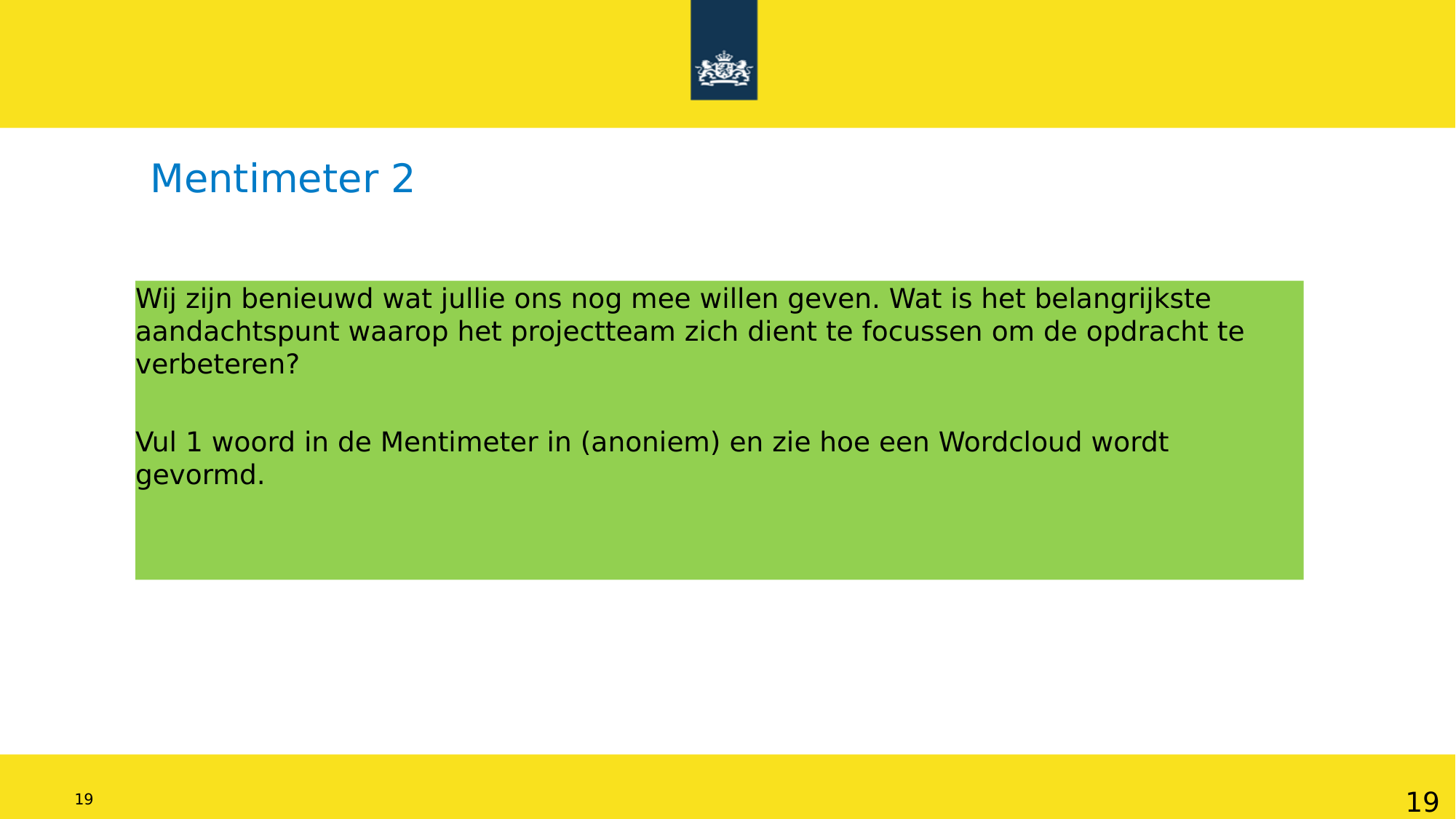

Mentimeter 2
Wij zijn benieuwd wat jullie ons nog mee willen geven. Wat is het belangrijkste aandachtspunt waarop het projectteam zich dient te focussen om de opdracht te verbeteren?

Vul 1 woord in de Mentimeter in (anoniem) en zie hoe een Wordcloud wordt gevormd.

19